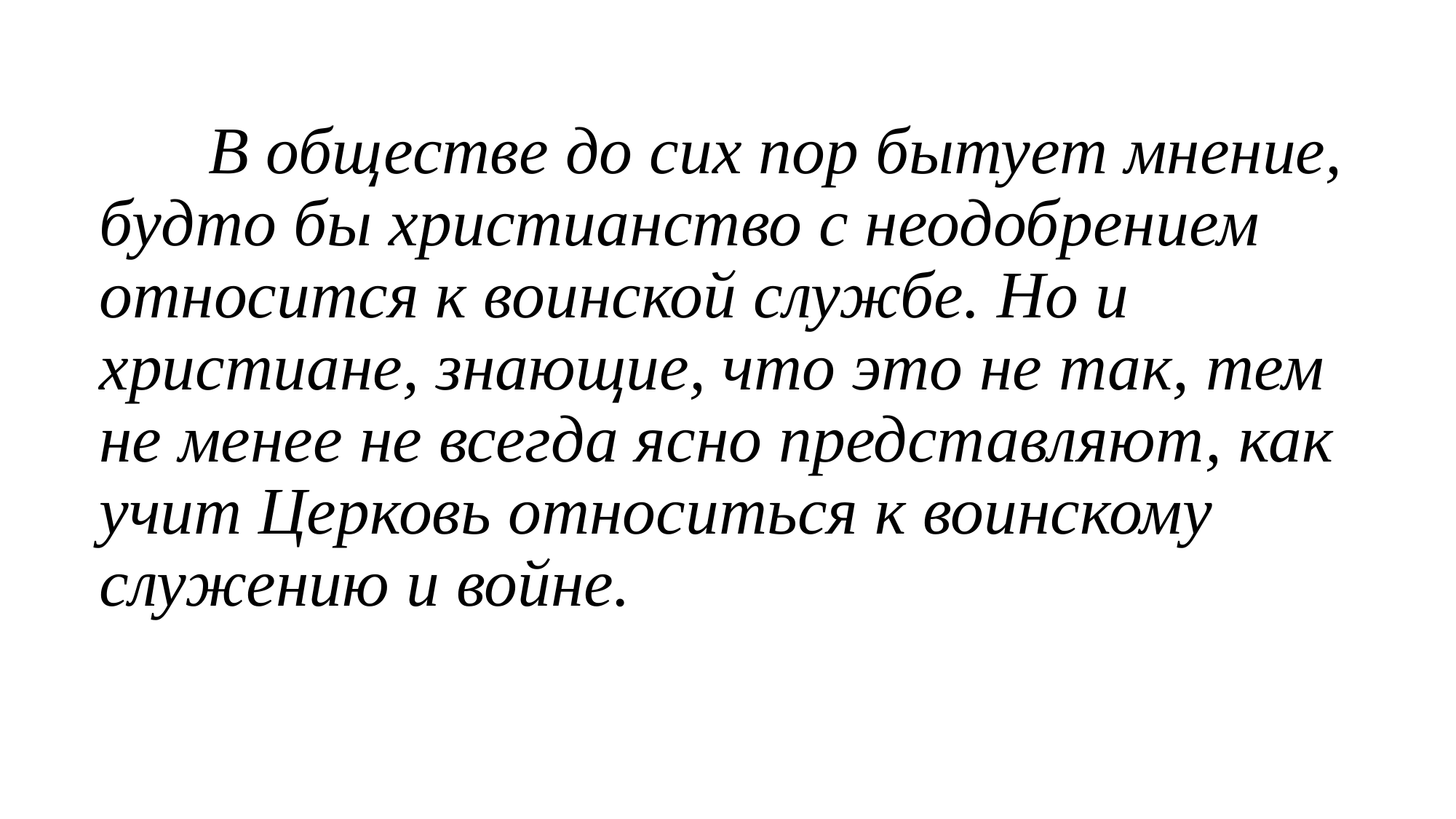

В обществе до сих пор бытует мнение, будто бы христианство с неодобрением относится к воинской службе. Но и христиане, знающие, что это не так, тем не менее не всегда ясно представляют, как учит Церковь относиться к воинскому служению и войне.